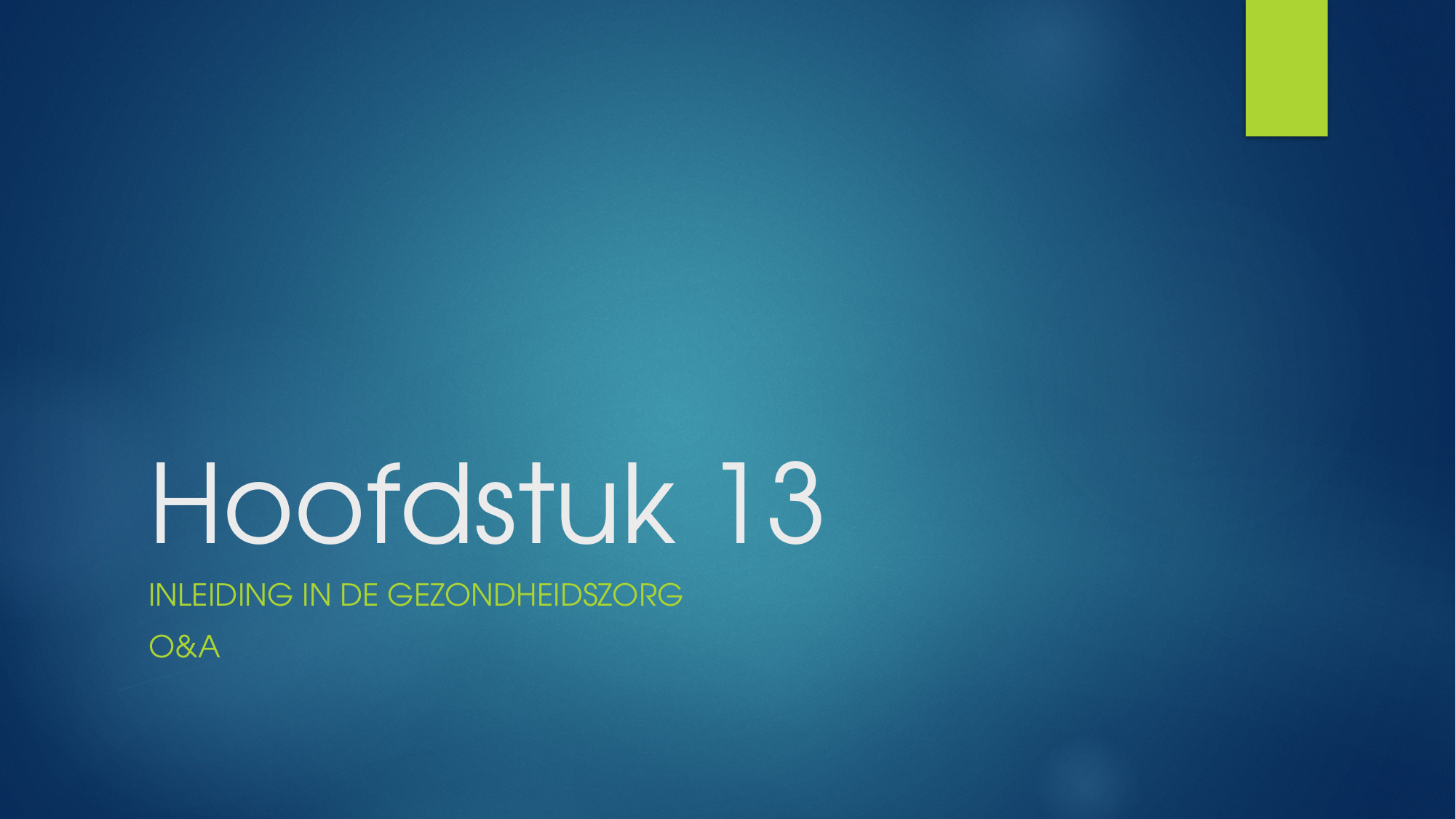

# Hoofdstuk 13
Inleiding in de gezondheidszorg
O&A